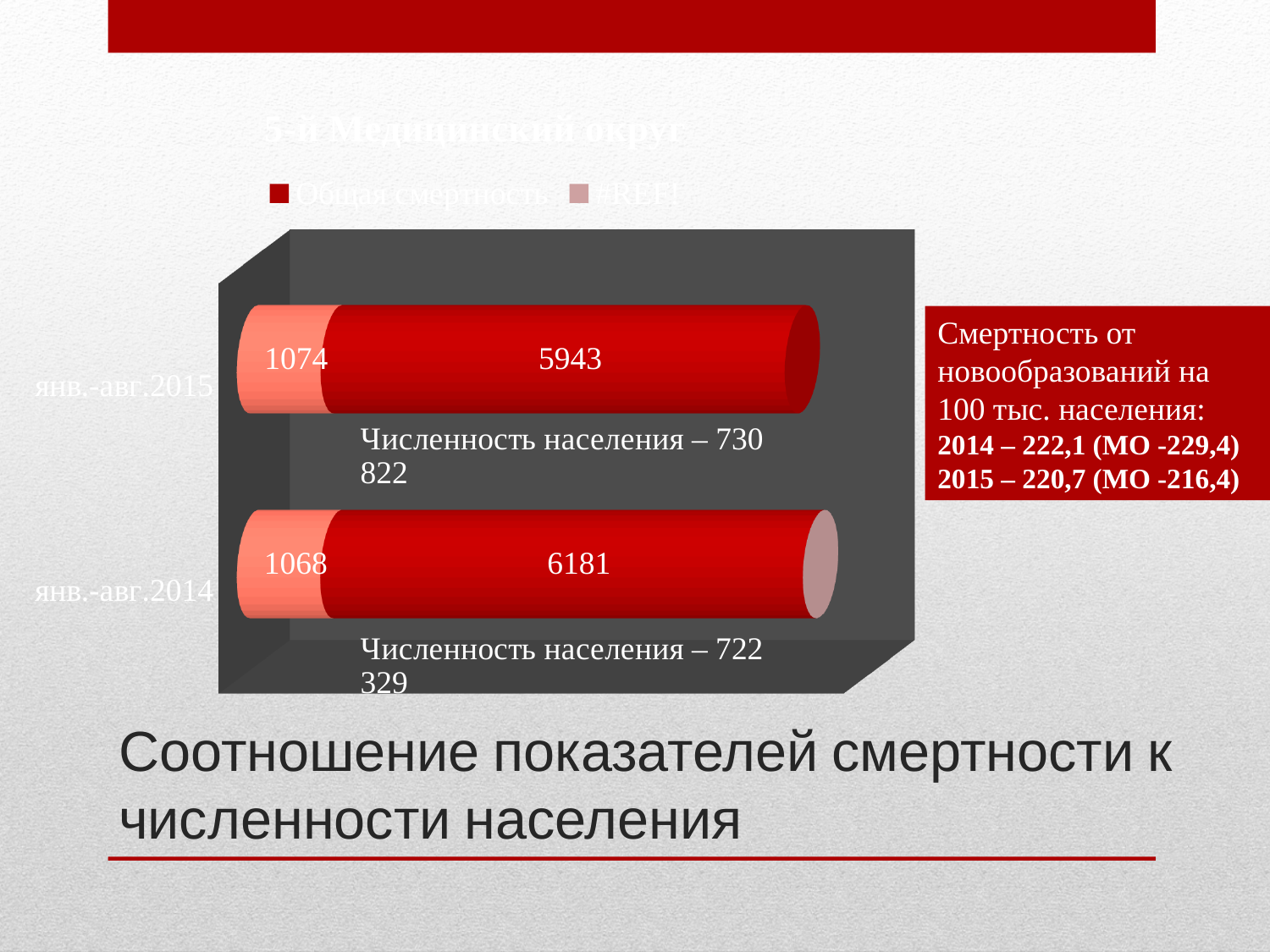

[unsupported chart]

Смертность от новообразований на 100 тыс. населения:
2014 – 222,1 (МО -229,4)
2015 – 220,7 (МО -216,4)
# Соотношение показателей смертности к численности населения